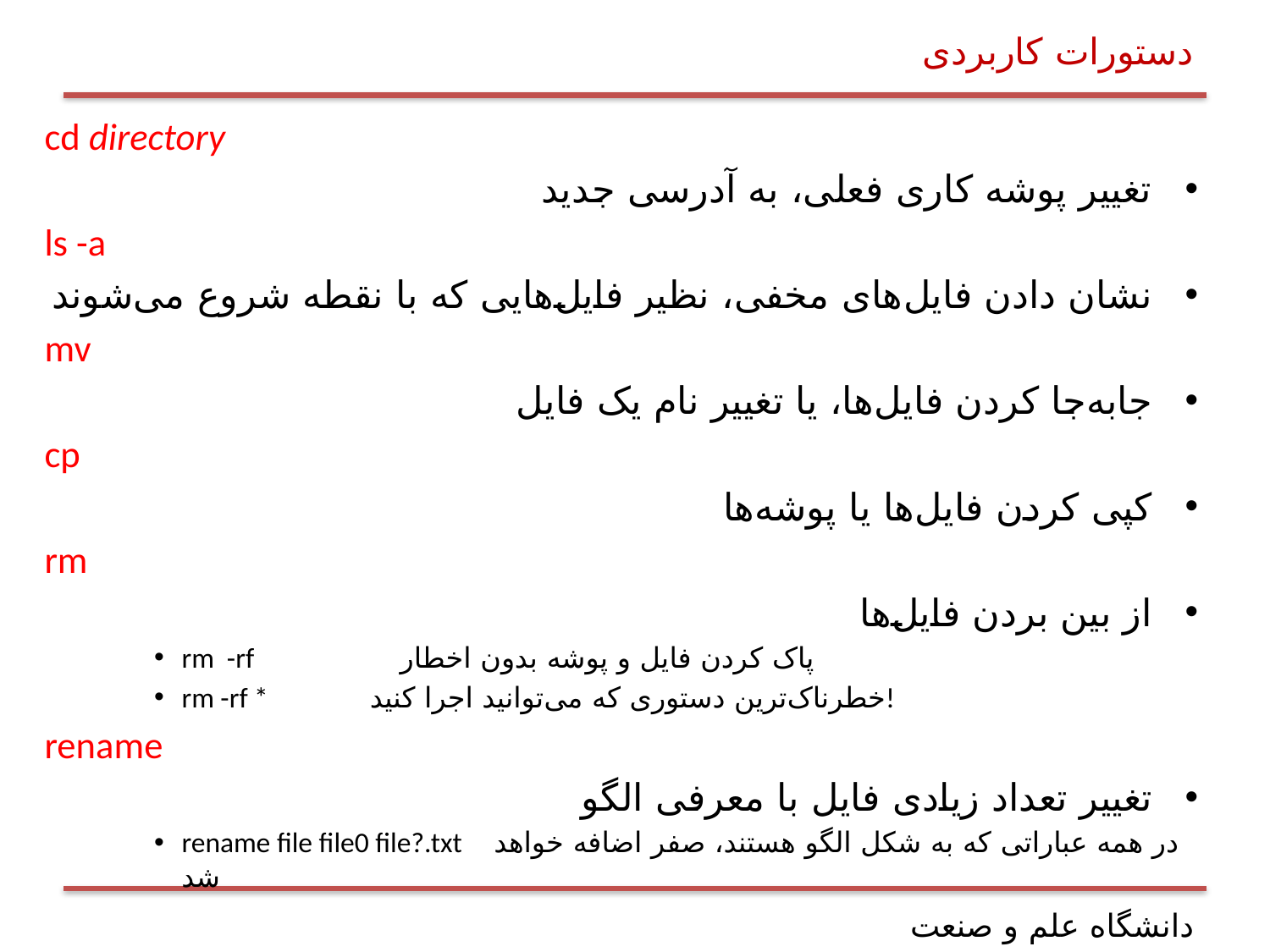

# دستورات کاربردی
cd directory
تغییر پوشه کاری فعلی، به آدرسی جدید
ls -a
نشان دادن فایل‌های مخفی، نظیر فایل‌هایی که با نقطه شروع می‌شوند
mv
جابه‌جا کردن فایل‌ها، یا تغییر نام یک فایل
cp
کپی کردن فایل‌ها یا پوشه‌ها
rm
از بین بردن فایل‌ها
rm  -rf                       پاک کردن فایل و پوشه بدون اخطار
rm -rf *                خطرناک‌ترین دستوری که می‌توانید اجرا کنید!
rename
تغییر تعداد زیادی فایل با معرفی الگو
rename file file0 file?.txt     در همه عباراتی که به شکل الگو هستند، صفر اضافه خواهد شد